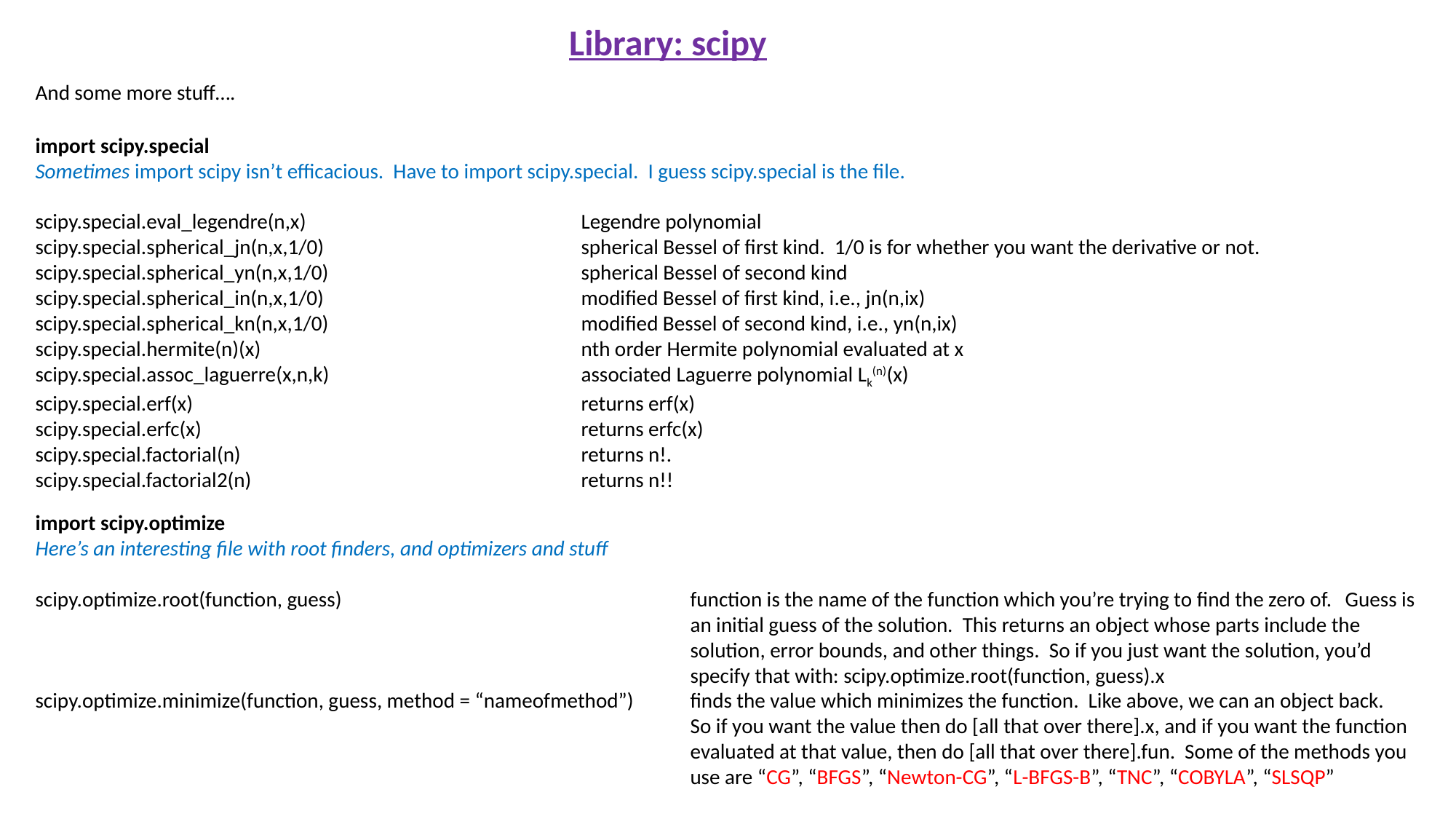

Library: scipy
And some more stuff….
import scipy.special
Sometimes import scipy isn’t efficacious.  Have to import scipy.special.  I guess scipy.special is the file.

scipy.special.eval_legendre(n,x)			Legendre polynomial
scipy.special.spherical_jn(n,x,1/0)			spherical Bessel of first kind.  1/0 is for whether you want the derivative or not.
scipy.special.spherical_yn(n,x,1/0)			spherical Bessel of second kind
scipy.special.spherical_in(n,x,1/0)			modified Bessel of first kind, i.e., jn(n,ix)
scipy.special.spherical_kn(n,x,1/0)			modified Bessel of second kind, i.e., yn(n,ix)
scipy.special.hermite(n)(x)			nth order Hermite polynomial evaluated at x
scipy.special.assoc_laguerre(x,n,k)			associated Laguerre polynomial Lk(n)(x)
scipy.special.erf(x)				returns erf(x)
scipy.special.erfc(x)				returns erfc(x)
scipy.special.factorial(n)				returns n!.
scipy.special.factorial2(n)				returns n!!
import scipy.optimize
Here’s an interesting file with root finders, and optimizers and stuff

scipy.optimize.root(function, guess)				function is the name of the function which you’re trying to find the zero of.  	Guess is
						an initial guess of the solution.  This returns an object whose parts include the 						solution, error bounds, and other things.  So if you just want the solution, you’d
						specify that with: scipy.optimize.root(function, guess).x
scipy.optimize.minimize(function, guess, method = “nameofmethod”)	finds the value which minimizes the function.  Like above, we can an object back.
						So if you want the value then do [all that over there].x, and if you want the function
						evaluated at that value, then do [all that over there].fun.  Some of the methods you
						use are “CG”, “BFGS”, “Newton-CG”, “L-BFGS-B”, “TNC”, “COBYLA”, “SLSQP”